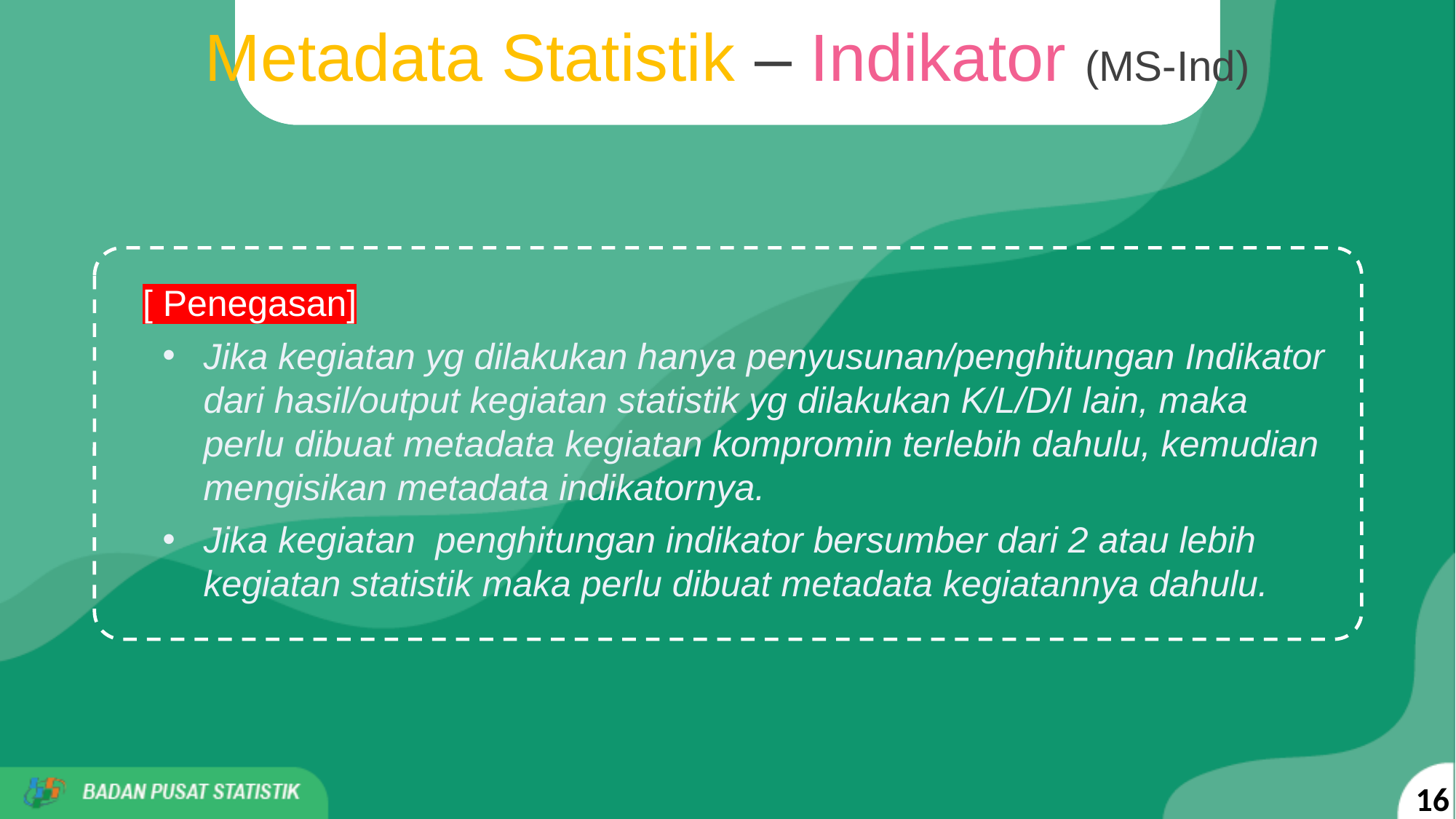

Metadata Statistik – Indikator (MS-Ind)

[ Penegasan]
Jika kegiatan yg dilakukan hanya penyusunan/penghitungan Indikator dari hasil/output kegiatan statistik yg dilakukan K/L/D/I lain, maka perlu dibuat metadata kegiatan kompromin terlebih dahulu, kemudian mengisikan metadata indikatornya.
Jika kegiatan  penghitungan indikator bersumber dari 2 atau lebih kegiatan statistik maka perlu dibuat metadata kegiatannya dahulu.

16